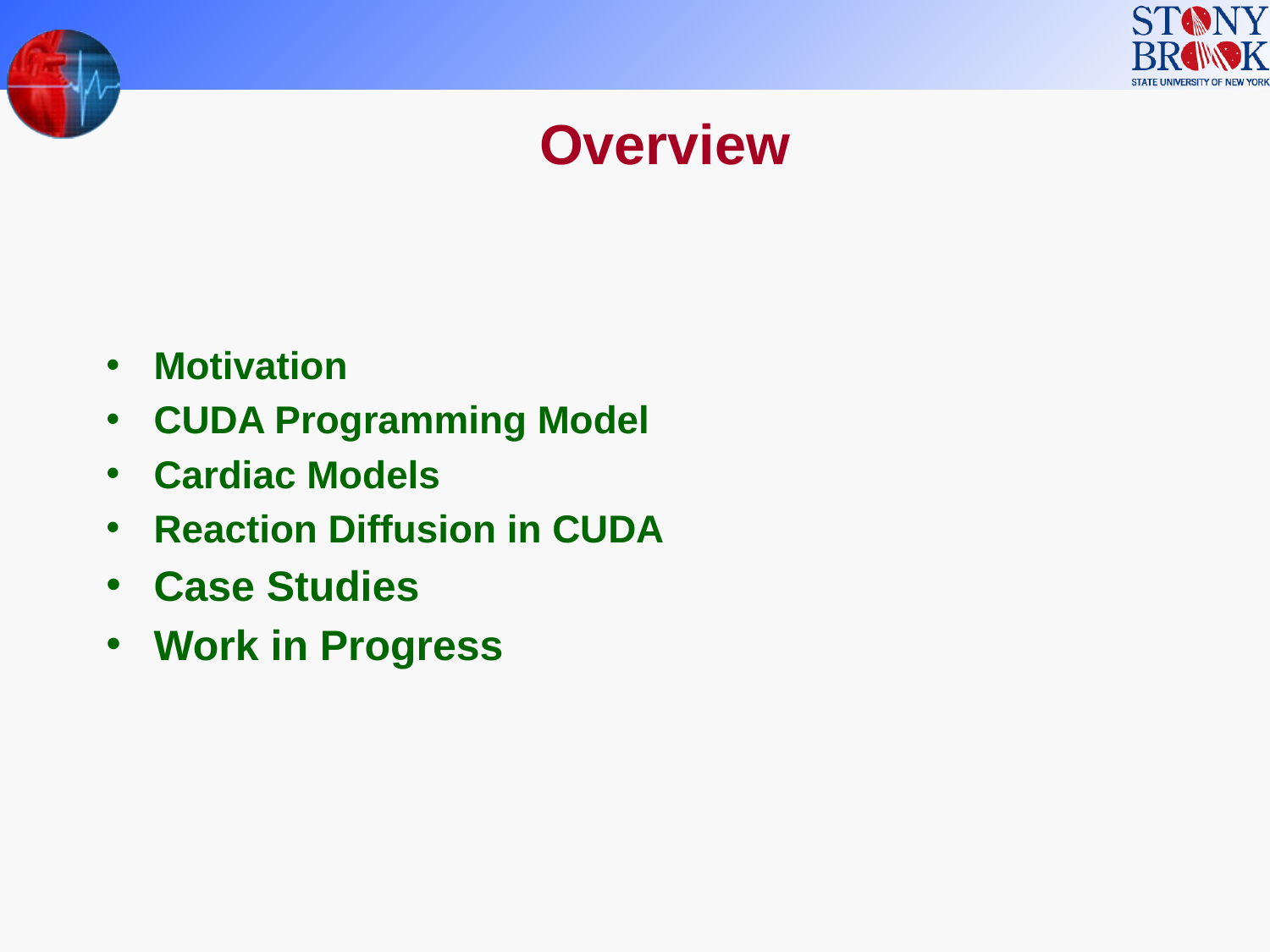

Overview

Motivation
CUDA Programming Model
Cardiac Models
Reaction Diffusion in CUDA
Case Studies
Work in Progress